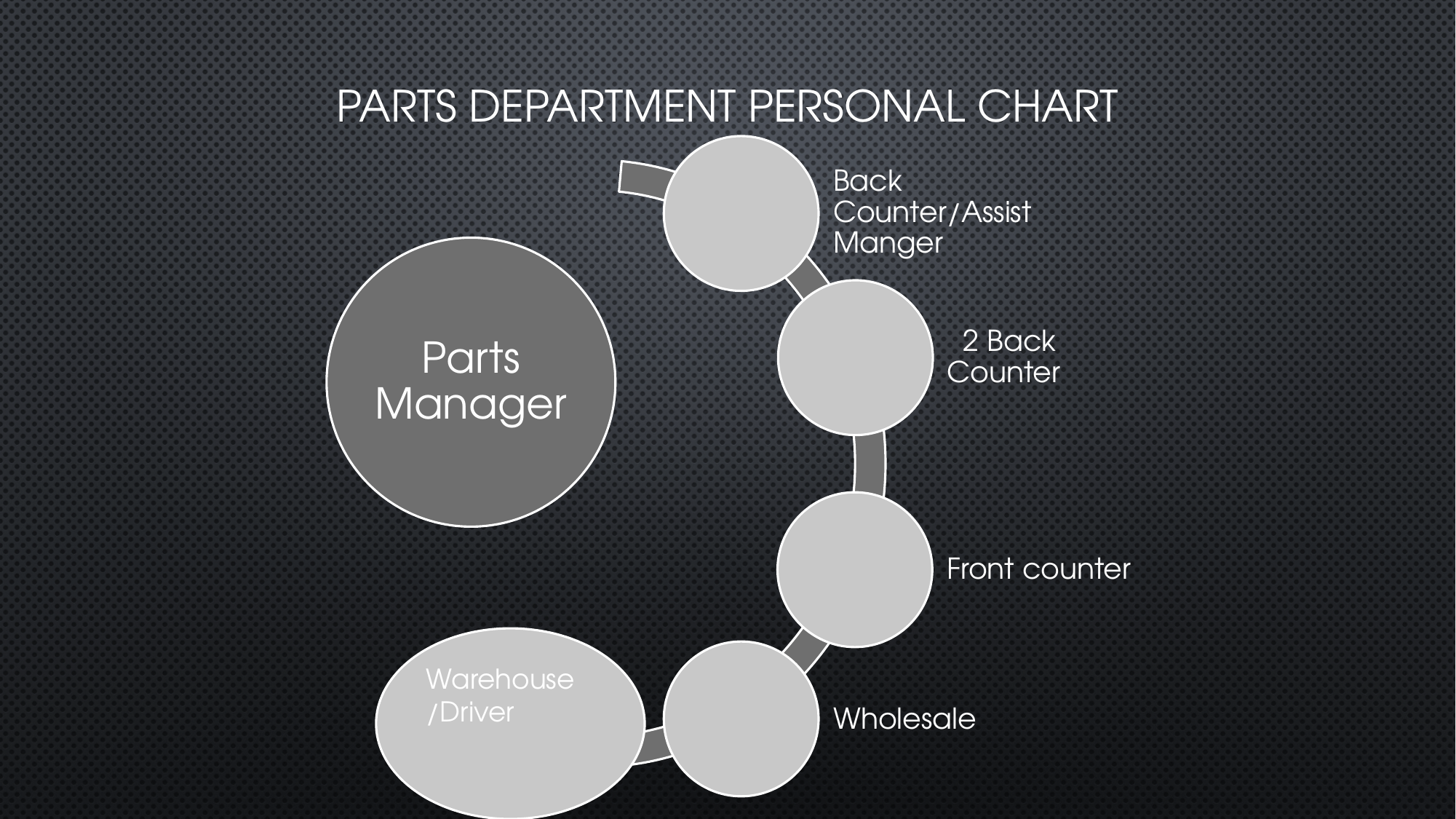

# Parts Department Personal Chart
Parts Manager
Back Counter/Assist Manger
  2 Back Counter
Front counter
Wholesale
Warehouse
/Driver